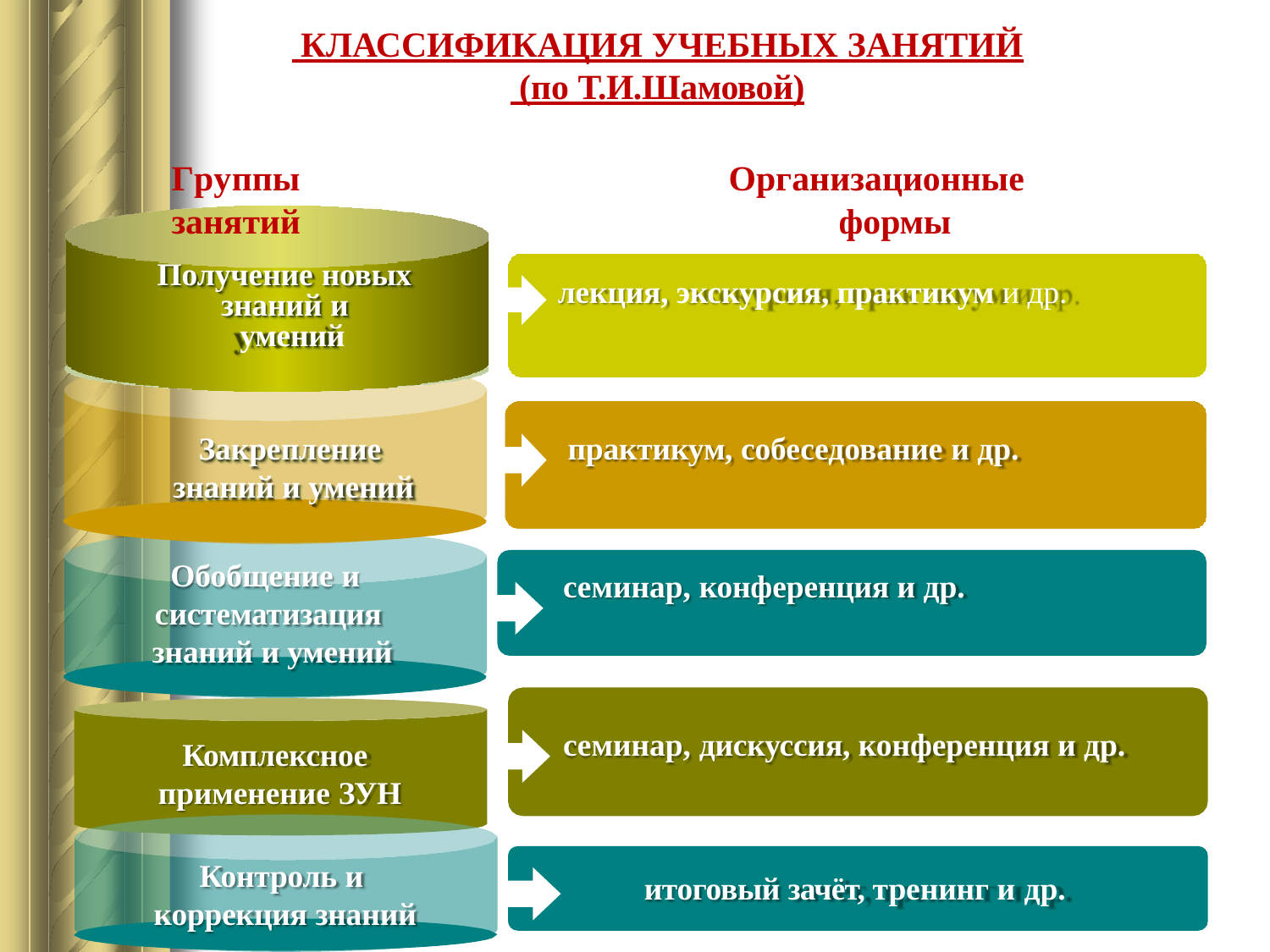

КЛАССИФИКАЦИЯ УЧЕБНЫХ ЗАНЯТИЙ
 (по Т.И.Шамовой)
Группы
Организационные
формы
занятий

Получение новых

лекция, экскурсия, практикум и др.

знаний и  умений

Закрепление
практикум, собеседование и др.

знаний и умений

Обобщение и

семинар, конференция и др.

систематизация  знаний и умений

семинар, дискуссия, конференция и др.

Комплексное

применение ЗУН

Контроль и

итоговый зачёт, тренинг и др.

коррекция знаний